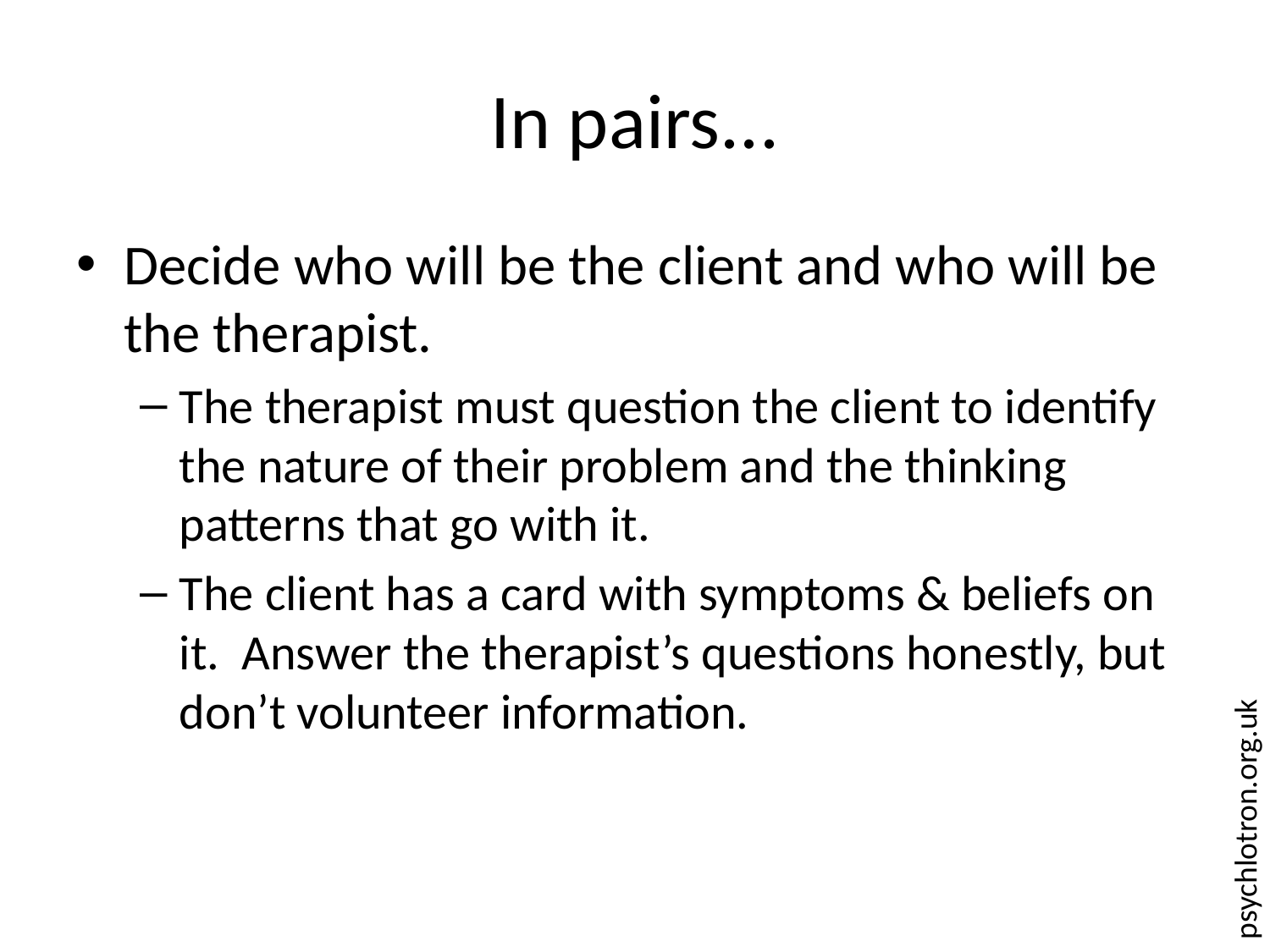

# In pairs...
Decide who will be the client and who will be the therapist.
The therapist must question the client to identify the nature of their problem and the thinking patterns that go with it.
The client has a card with symptoms & beliefs on it.  Answer the therapist’s questions honestly, but don’t volunteer information.